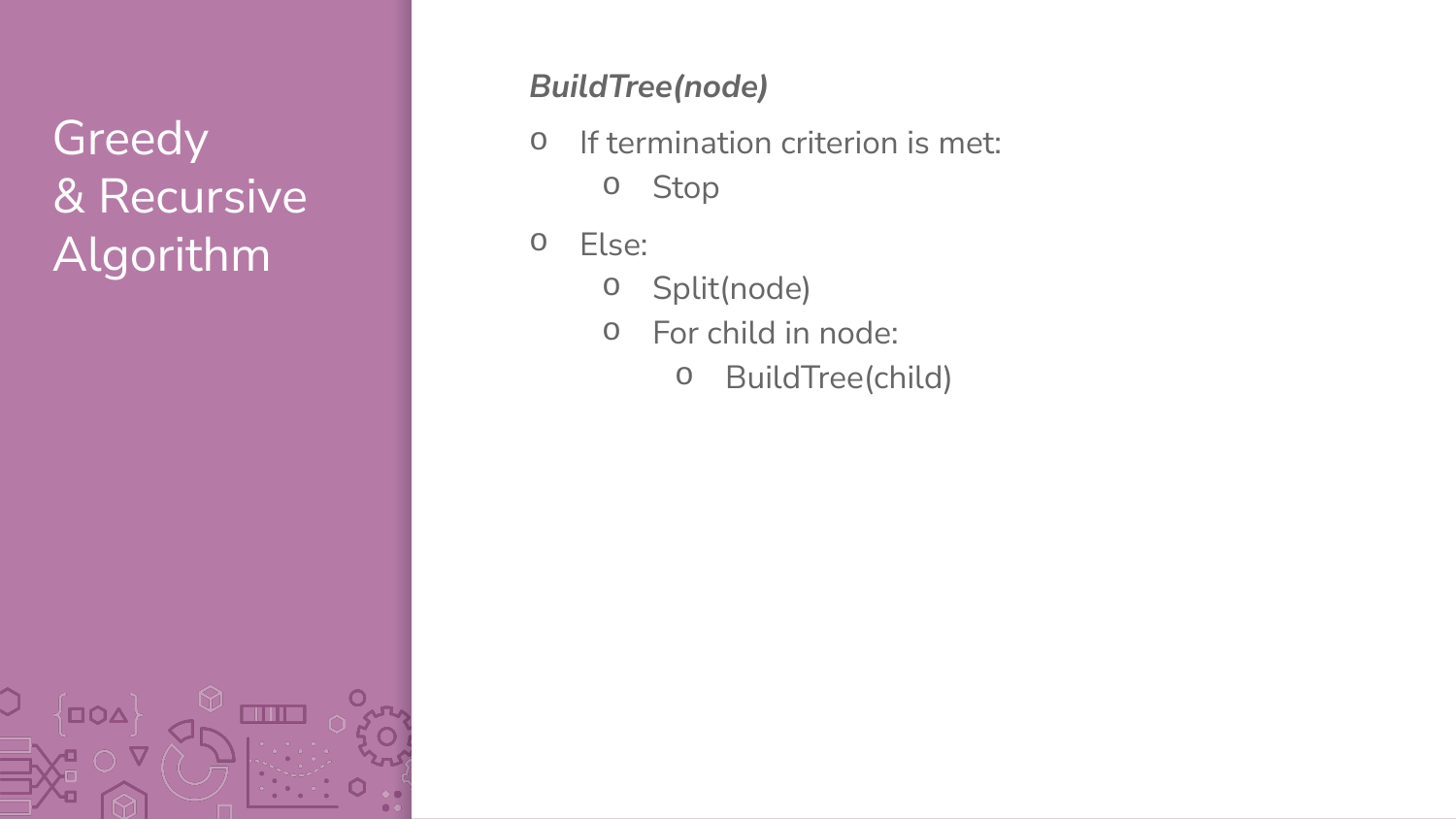

BuildTree(node)
If termination criterion is met:
Stop
Else:
Split(node)
For child in node:
BuildTree(child)

# Greedy & Recursive Algorithm